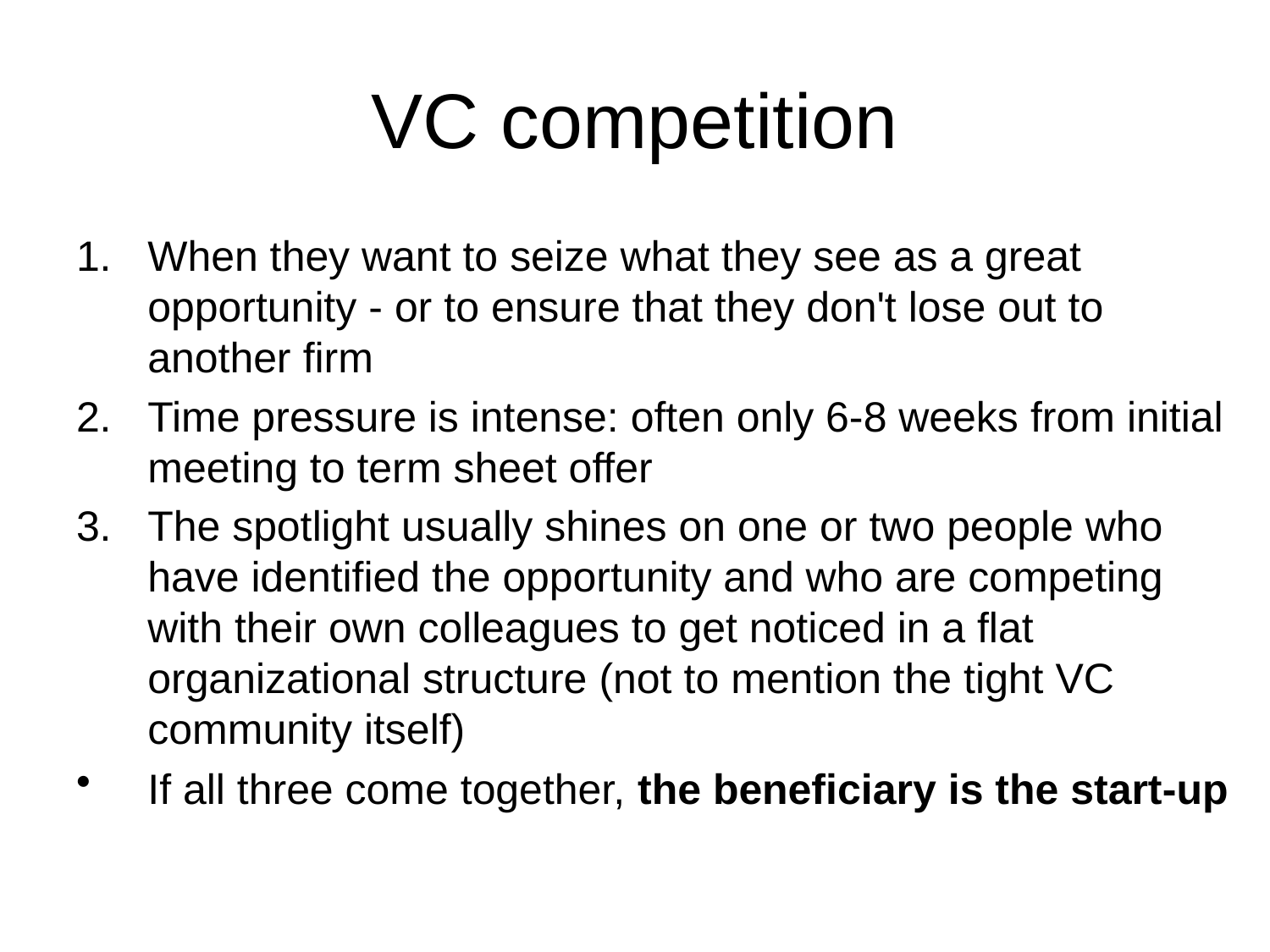

# VC competition
When they want to seize what they see as a great opportunity - or to ensure that they don't lose out to another firm
Time pressure is intense: often only 6-8 weeks from initial meeting to term sheet offer
The spotlight usually shines on one or two people who have identified the opportunity and who are competing with their own colleagues to get noticed in a flat organizational structure (not to mention the tight VC community itself)
If all three come together, the beneficiary is the start-up